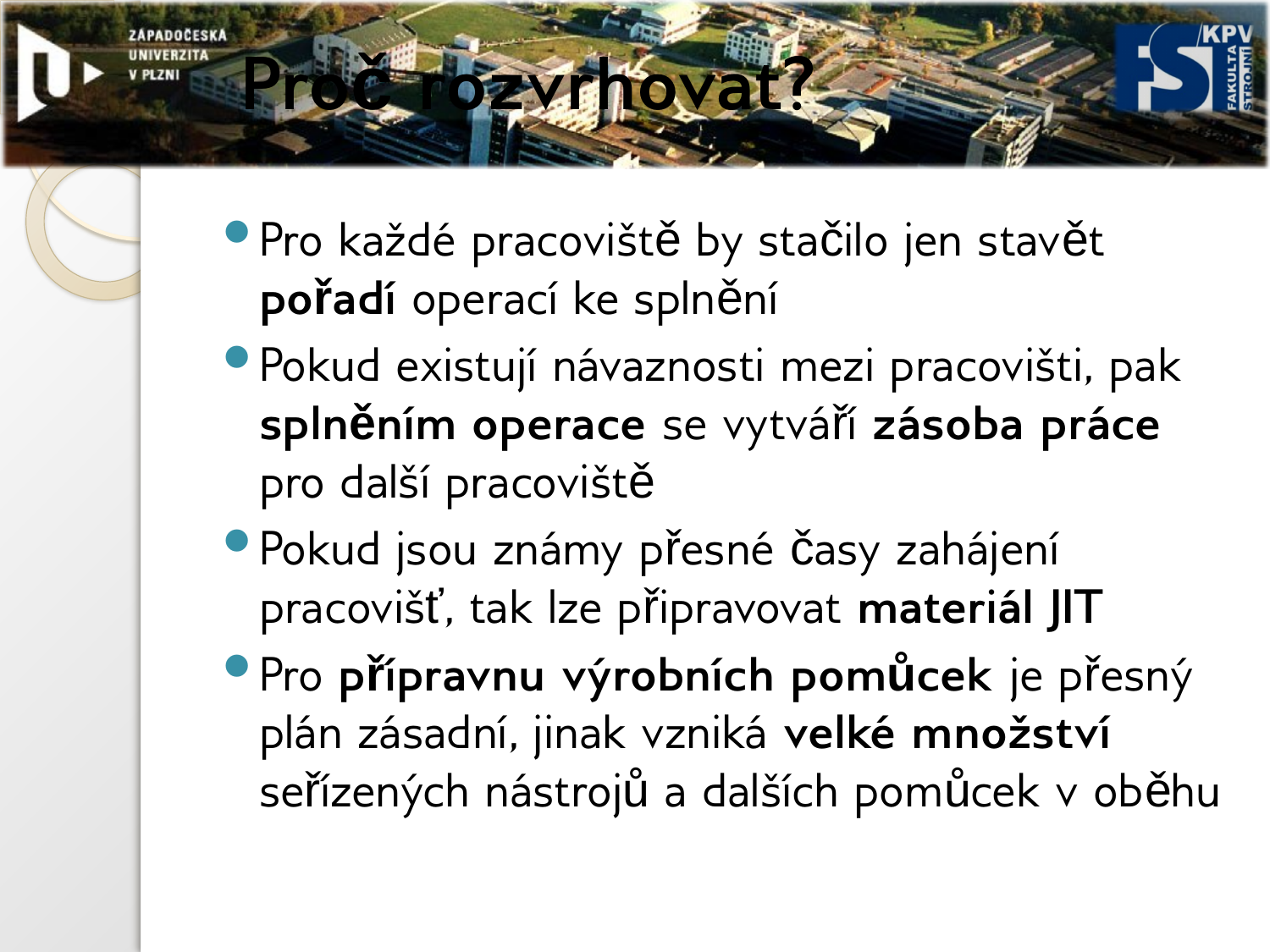

# Proč rozvrhovat?
Pro každé pracoviště by stačilo jen stavět pořadí operací ke splnění
Pokud existují návaznosti mezi pracovišti, pak splněním operace se vytváří zásoba práce pro další pracoviště
Pokud jsou známy přesné časy zahájení pracovišť, tak lze připravovat materiál JIT
Pro přípravnu výrobních pomůcek je přesný plán zásadní, jinak vzniká velké množství seřízených nástrojů a dalších pomůcek v oběhu